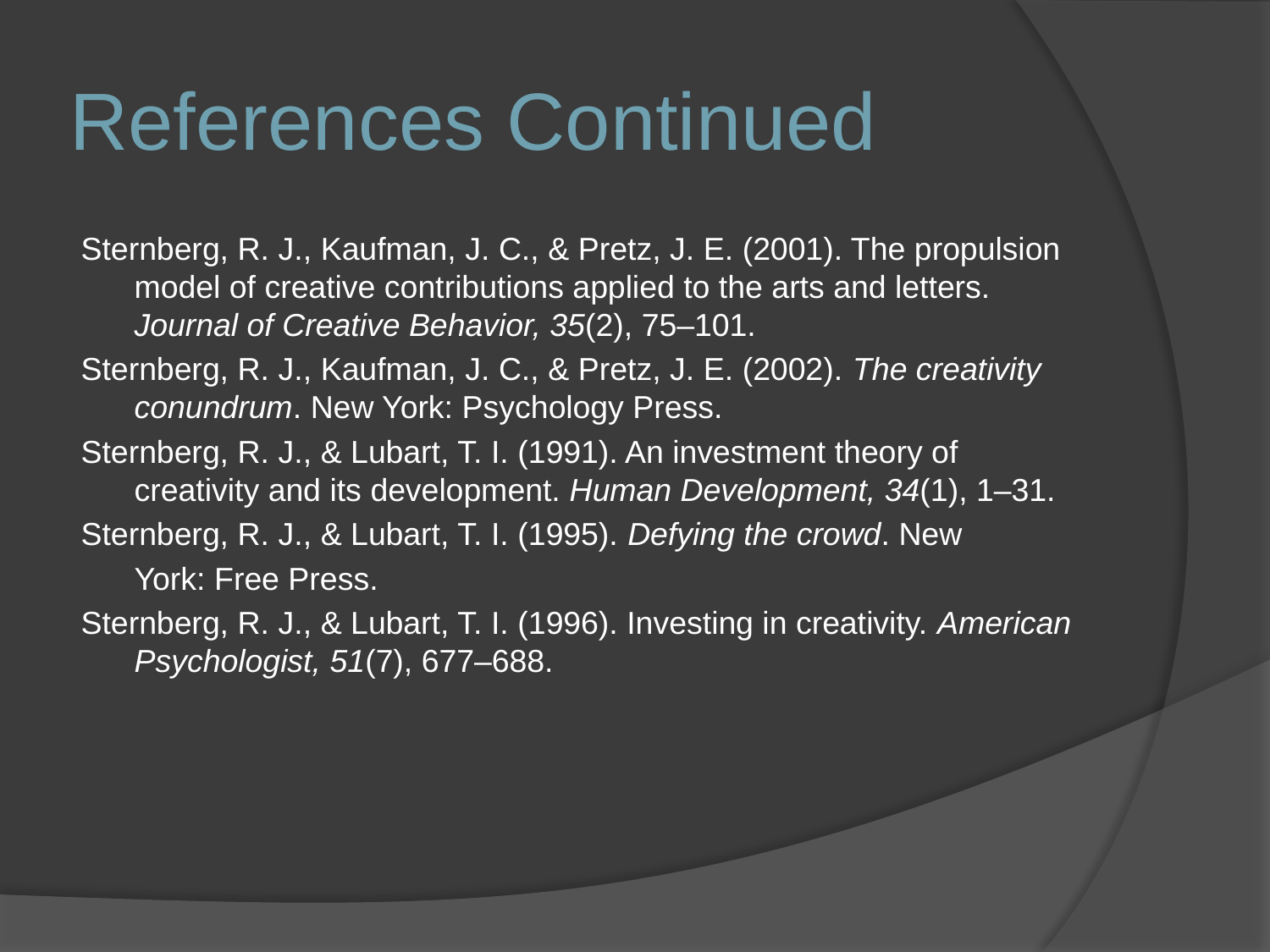

# References Continued
Sternberg, R. J., Kaufman, J. C., & Pretz, J. E. (2001). The propulsion model of creative contributions applied to the arts and letters. Journal of Creative Behavior, 35(2), 75–101.
Sternberg, R. J., Kaufman, J. C., & Pretz, J. E. (2002). The creativity conundrum. New York: Psychology Press.
Sternberg, R. J., & Lubart, T. I. (1991). An investment theory of creativity and its development. Human Development, 34(1), 1–31.
Sternberg, R. J., & Lubart, T. I. (1995). Defying the crowd. New
	York: Free Press.
Sternberg, R. J., & Lubart, T. I. (1996). Investing in creativity. American Psychologist, 51(7), 677–688.